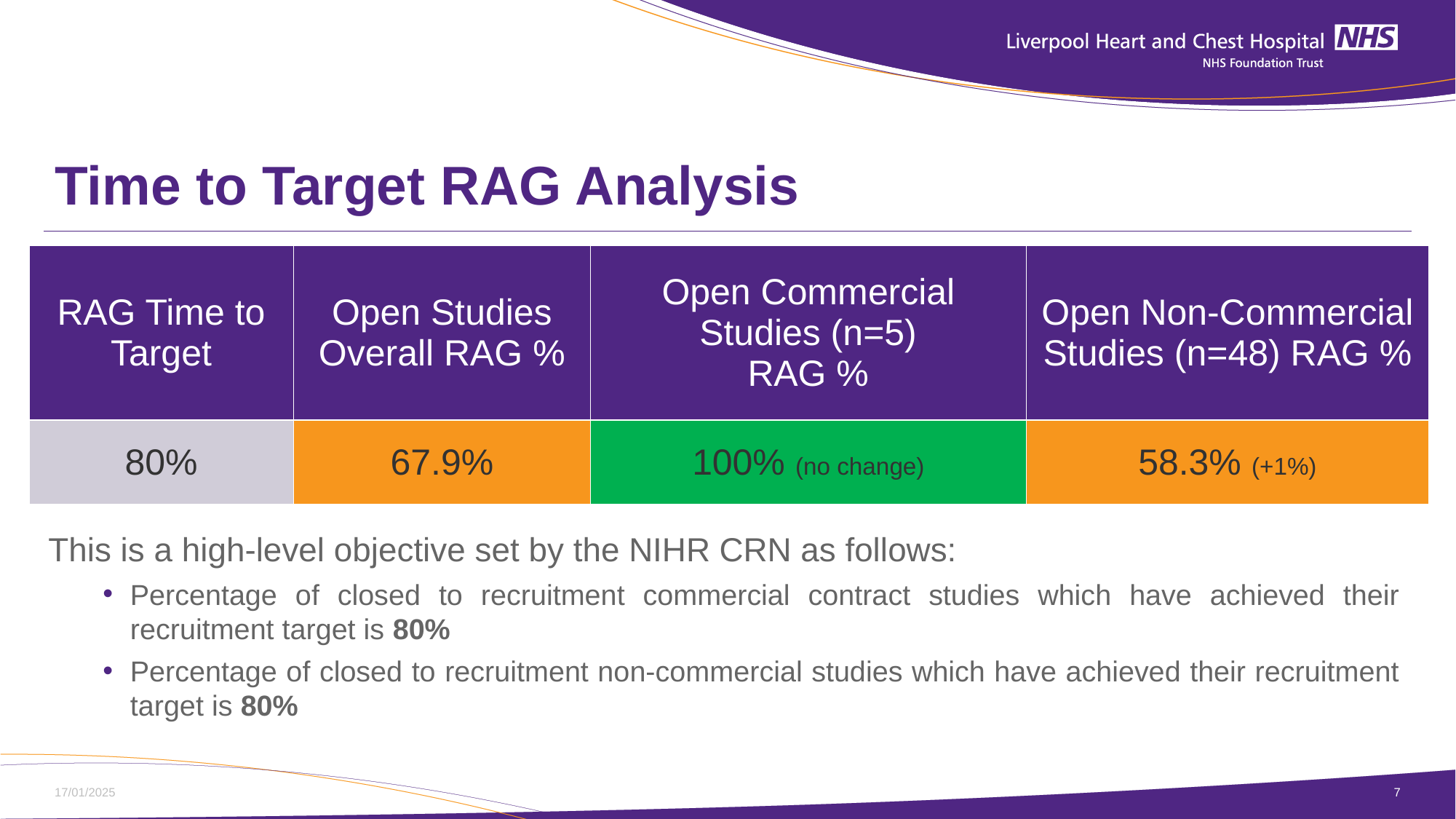

# Time to Target RAG Analysis
| RAG Time to Target | Open Studies Overall RAG % | Open Commercial Studies (n=5) RAG % | Open Non-Commercial Studies (n=48) RAG % |
| --- | --- | --- | --- |
| 80% | 67.9% | 100% (no change) | 58.3% (+1%) |
This is a high-level objective set by the NIHR CRN as follows:
Percentage of closed to recruitment commercial contract studies which have achieved their recruitment target is 80%
Percentage of closed to recruitment non-commercial studies which have achieved their recruitment target is 80%

17/01/2025
7